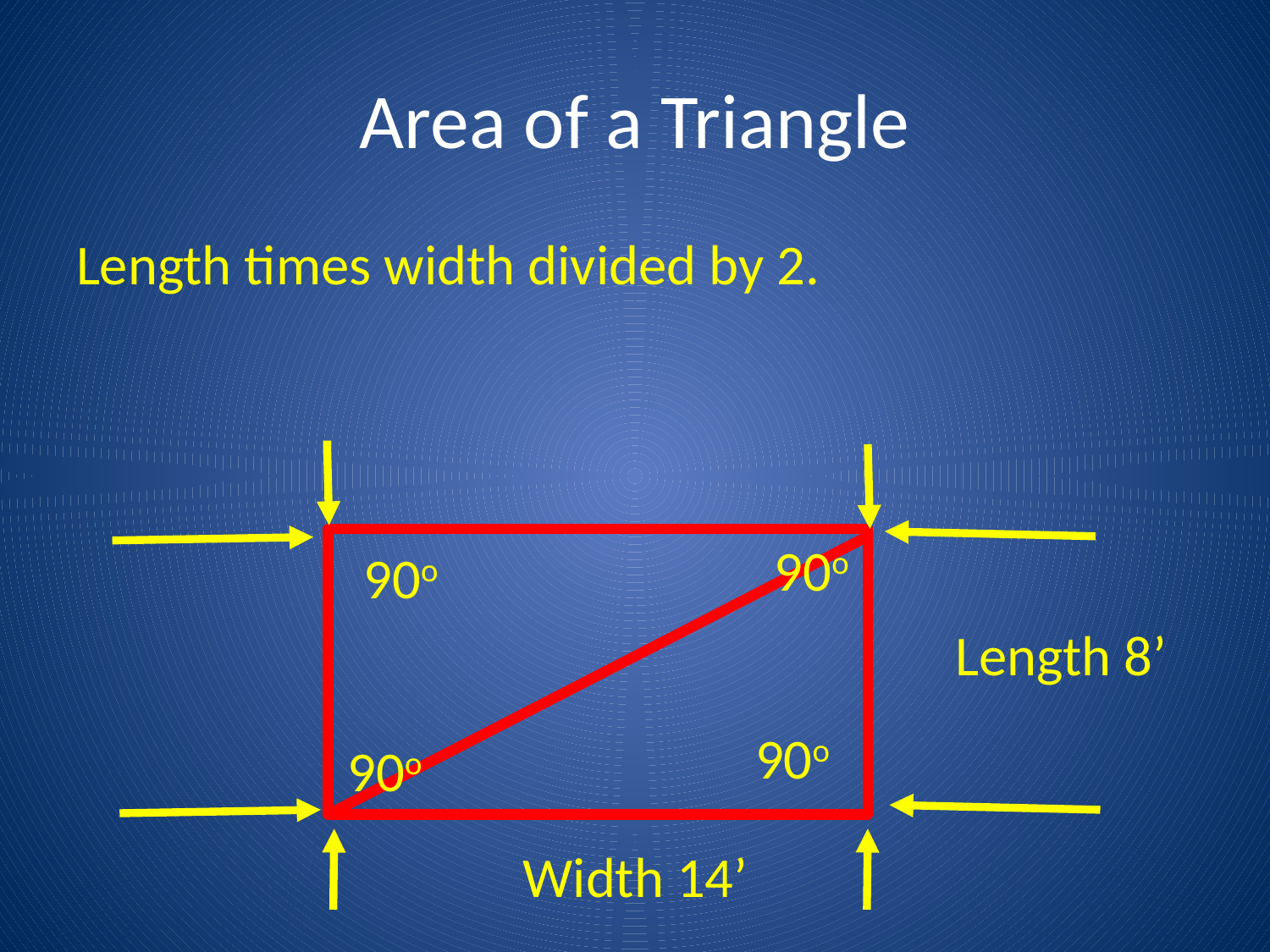

# Area of a Triangle
Length times width divided by 2.
90o

90o
Length 8’
90o
90o
Width 14’